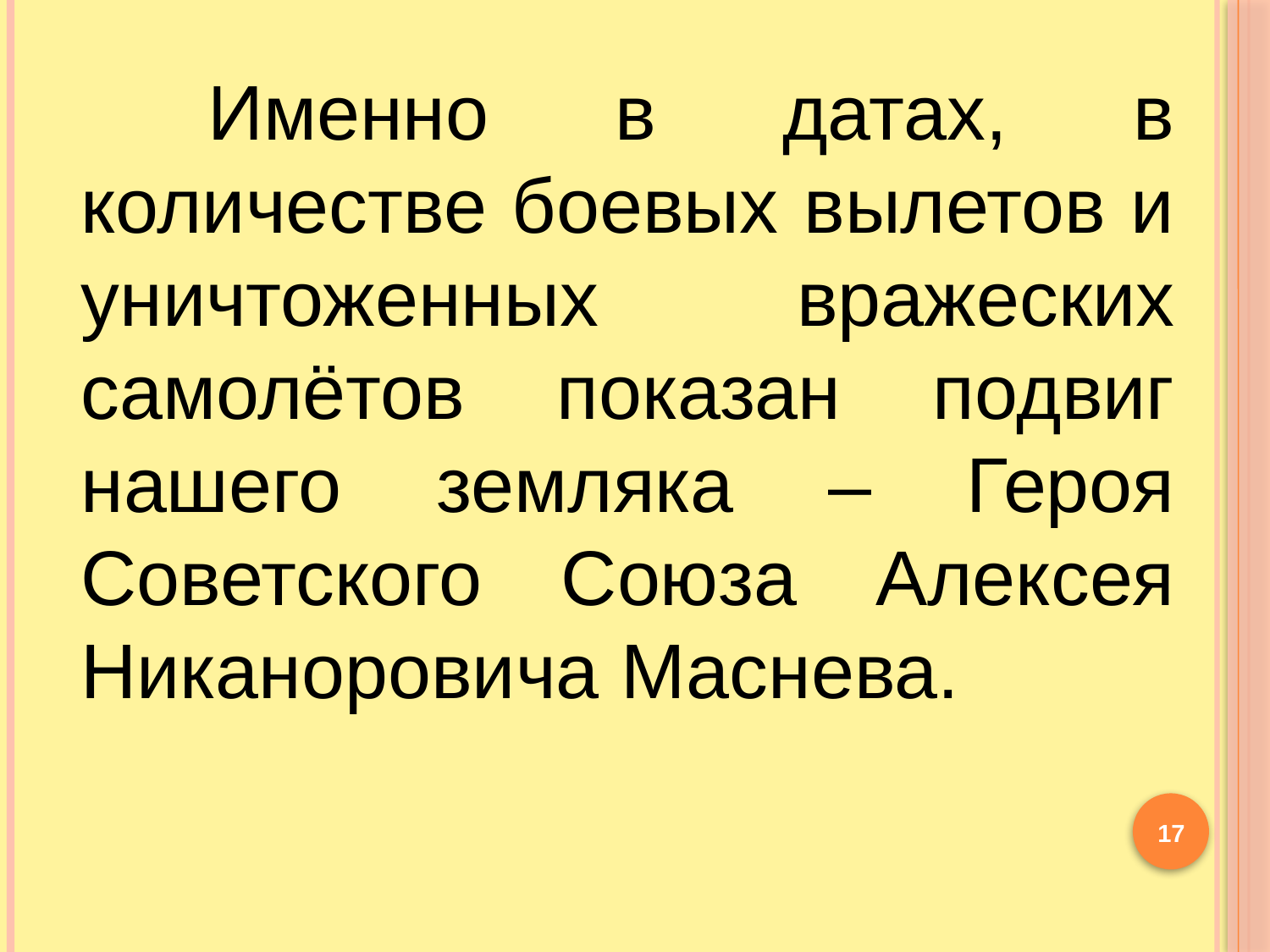

Именно в датах, в количестве боевых вылетов и уничтоженных вражеских самолётов показан подвиг нашего земляка – Героя Советского Союза Алексея Никаноровича Маснева.
17